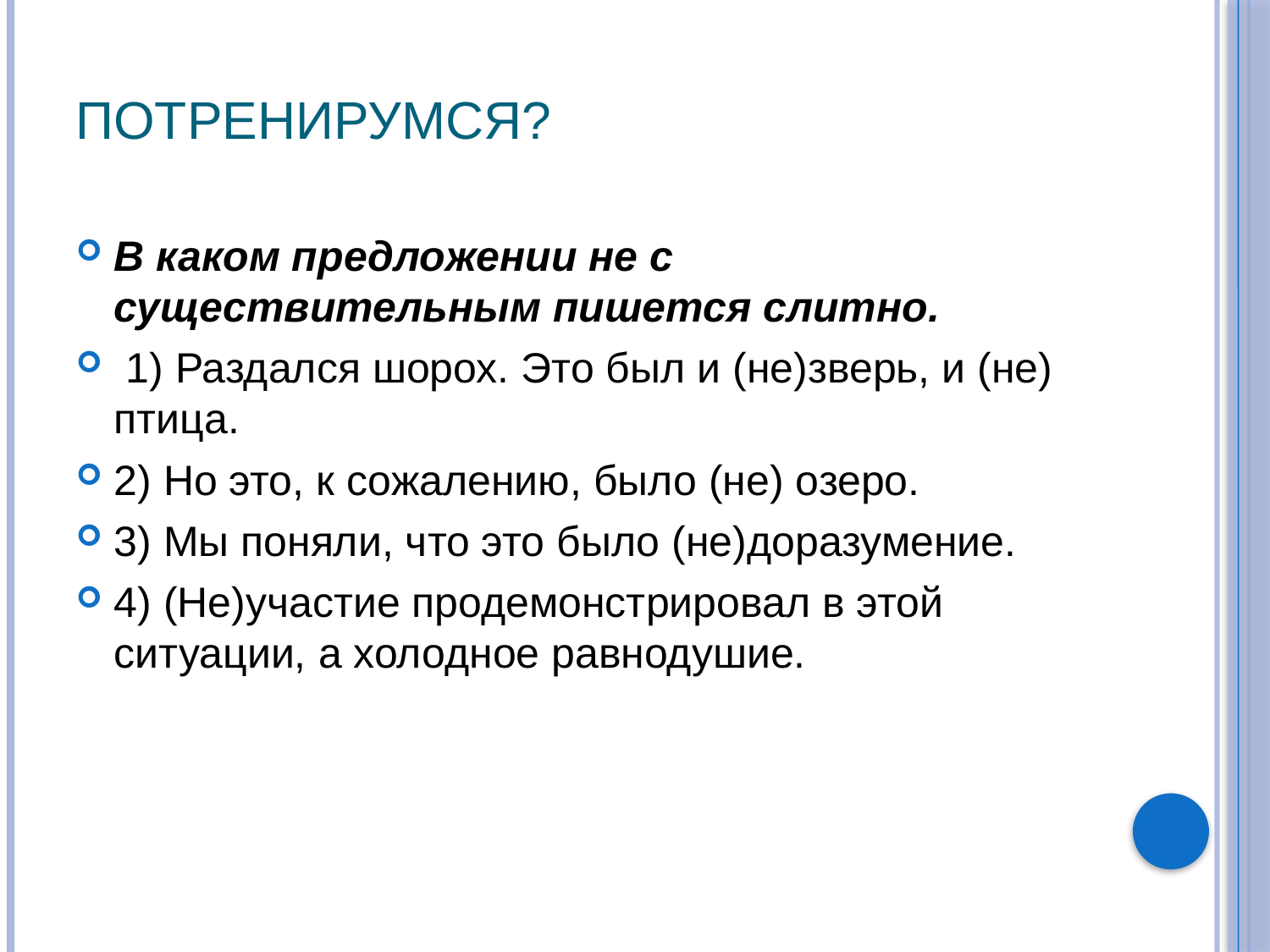

# Потренирумся?
В каком предложении не с существительным пишется слитно.
 1) Раздался шорох. Это был и (не)зверь, и (не) птица.
2) Но это, к сожалению, было (не) озеро.
3) Мы поняли, что это было (не)доразумение.
4) (Не)участие продемонстрировал в этой ситуации, а холодное равнодушие.